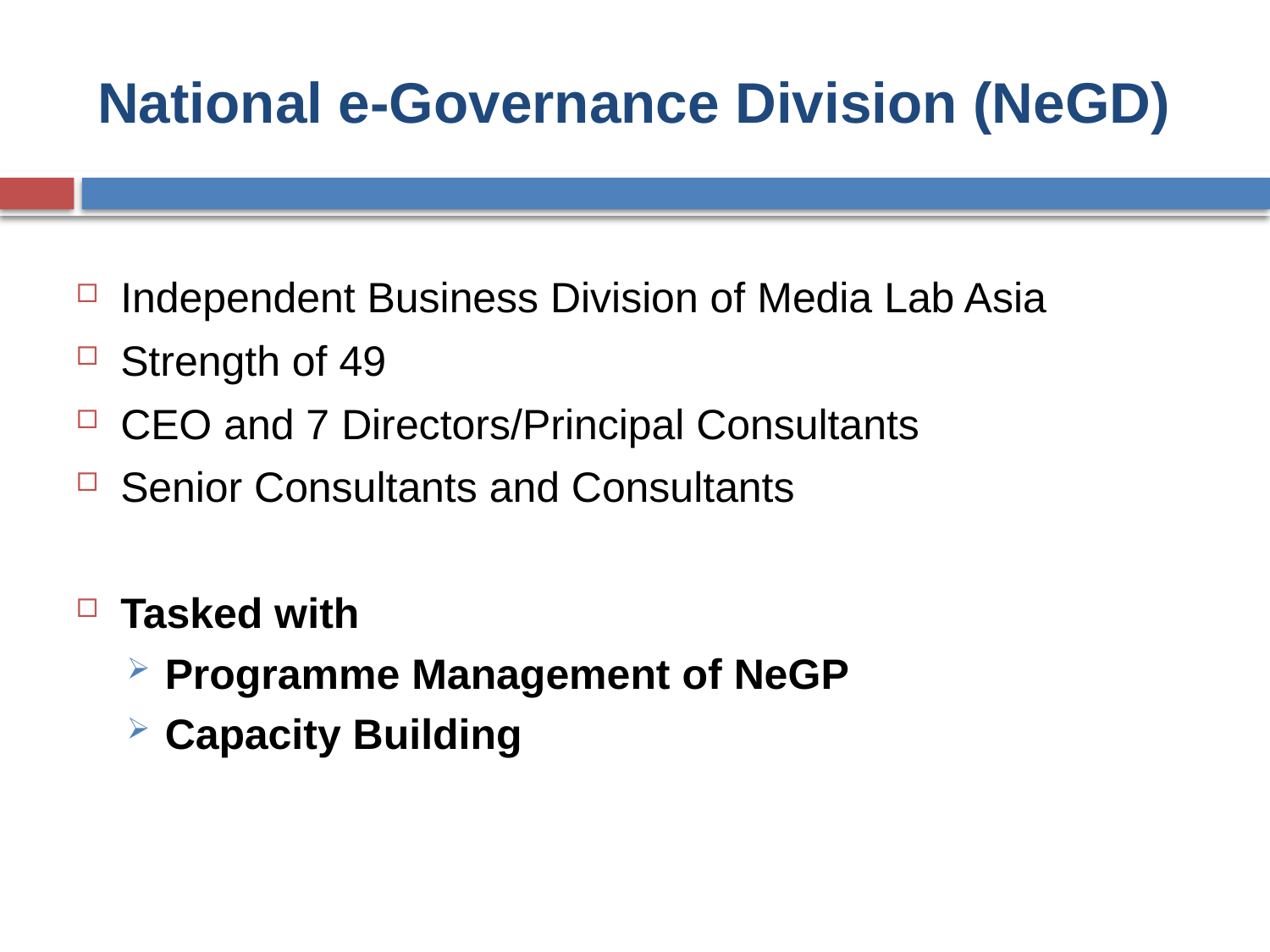

# National e-Governance Division (NeGD)
Independent Business Division of Media Lab Asia
Strength of 49
CEO and 7 Directors/Principal Consultants
Senior Consultants and Consultants

Tasked with
Programme Management of NeGP
Capacity Building